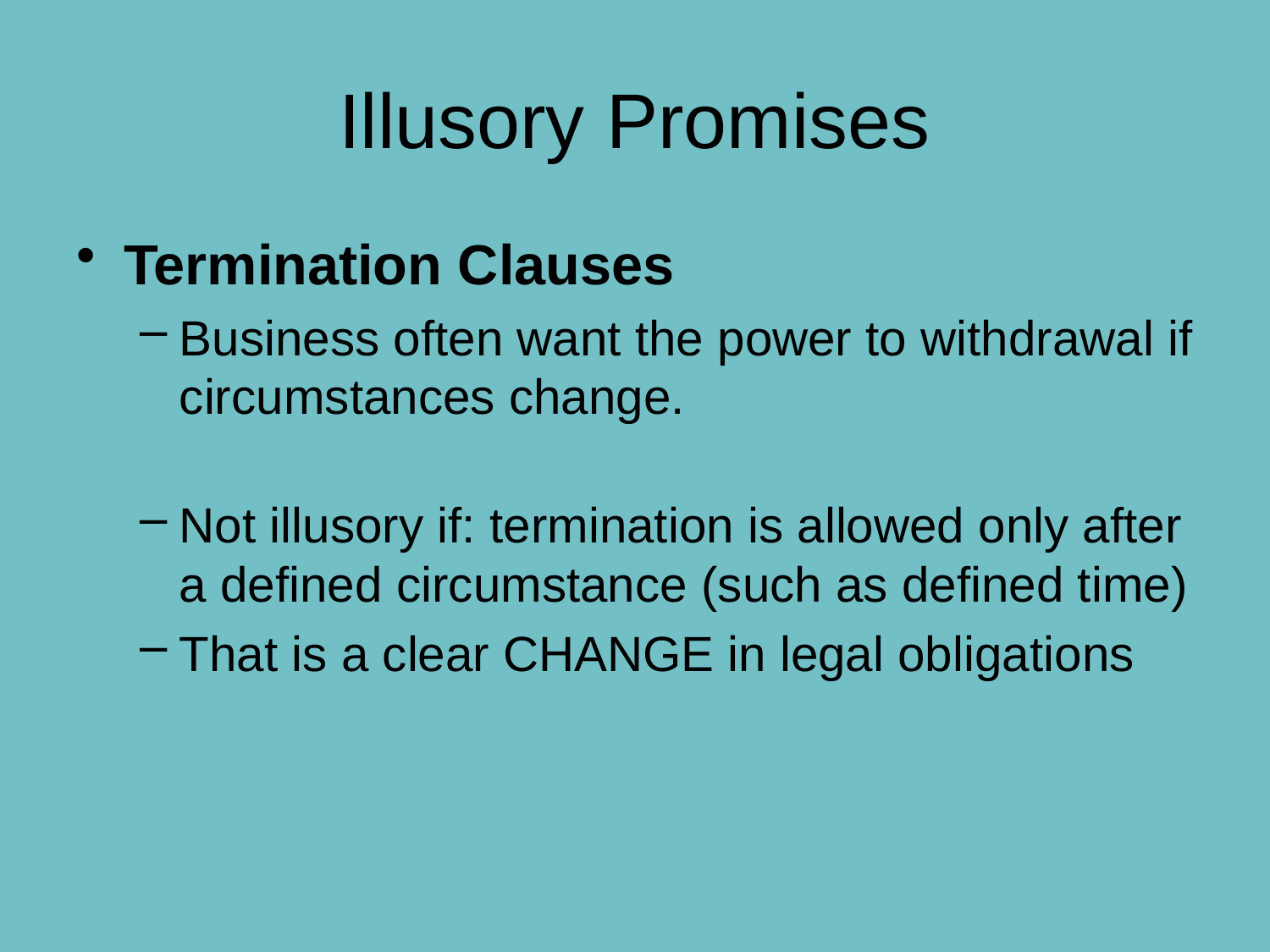

# Illusory Promises
Termination Clauses
Business often want the power to withdrawal if circumstances change.
Not illusory if: termination is allowed only after a defined circumstance (such as defined time)
That is a clear CHANGE in legal obligations